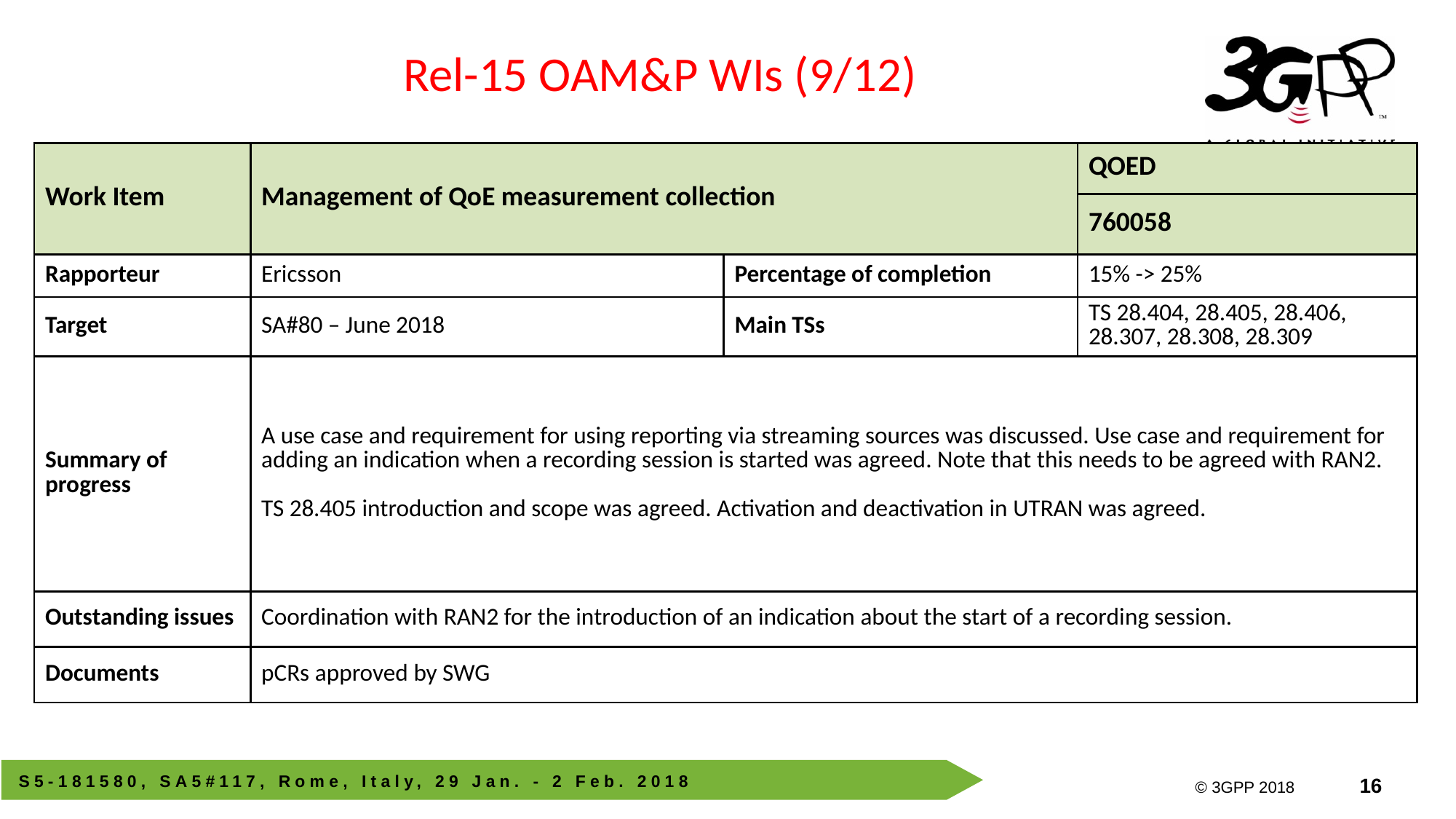

Rel-15 OAM&P WIs (9/12)
| Work Item | Management of QoE measurement collection |  | QOED |
| --- | --- | --- | --- |
|  |  |  | 760058 |
| Rapporteur | Ericsson | Percentage of completion | 15% -> 25% |
| Target | SA#80 – June 2018 | Main TSs | TS 28.404, 28.405, 28.406, 28.307, 28.308, 28.309 |
| Summary of progress | A use case and requirement for using reporting via streaming sources was discussed. Use case and requirement for adding an indication when a recording session is started was agreed. Note that this needs to be agreed with RAN2. TS 28.405 introduction and scope was agreed. Activation and deactivation in UTRAN was agreed. |  |  |
| Outstanding issues | Coordination with RAN2 for the introduction of an indication about the start of a recording session. |  |  |
| Documents | pCRs approved by SWG |  |  |